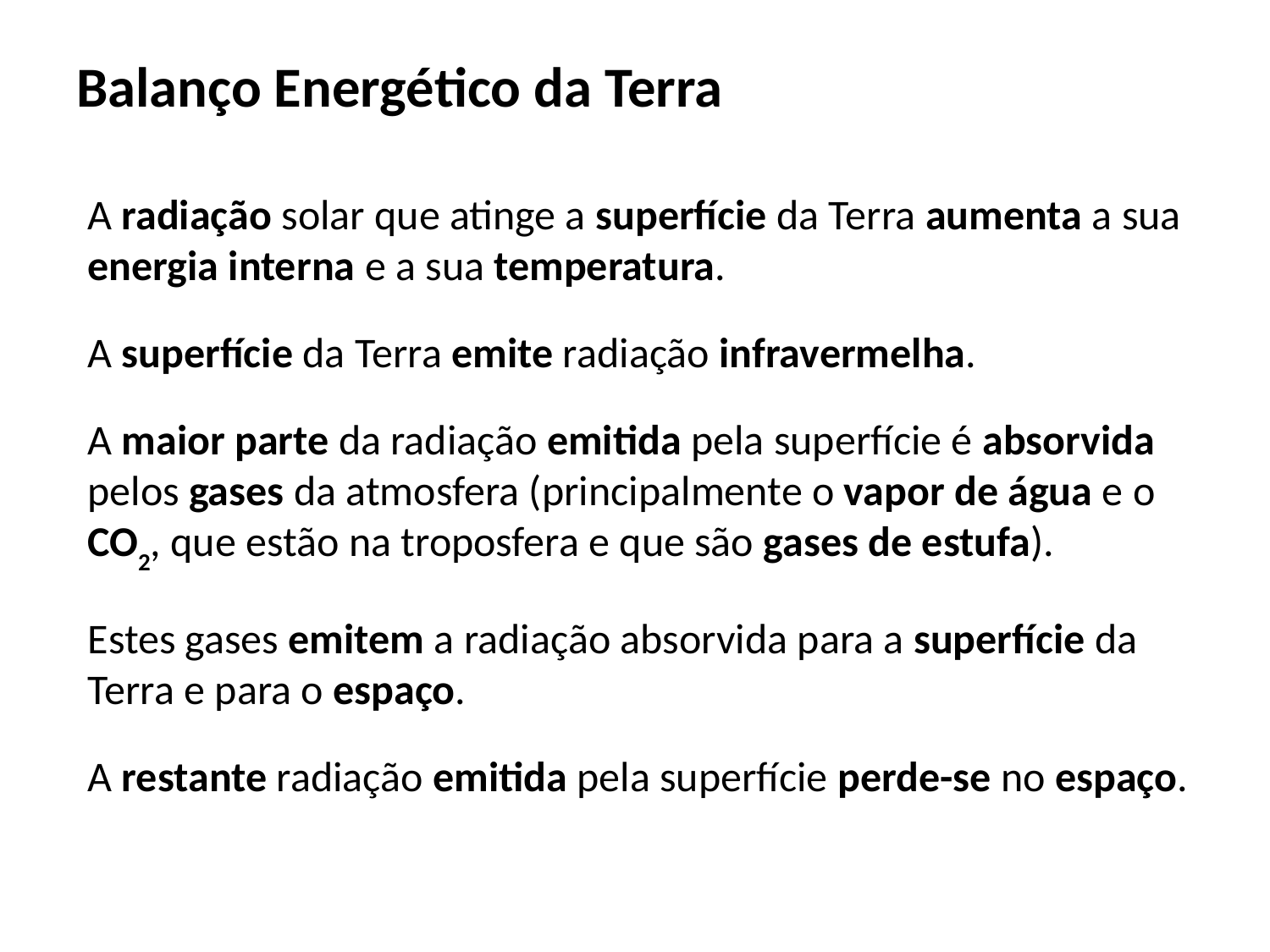

Balanço Energético da Terra
A radiação solar que atinge a superfície da Terra aumenta a sua energia interna e a sua temperatura.
A superfície da Terra emite radiação infravermelha.
A maior parte da radiação emitida pela superfície é absorvida pelos gases da atmosfera (principalmente o vapor de água e o CO2, que estão na troposfera e que são gases de estufa).
Estes gases emitem a radiação absorvida para a superfície da Terra e para o espaço.
A restante radiação emitida pela superfície perde-se no espaço.